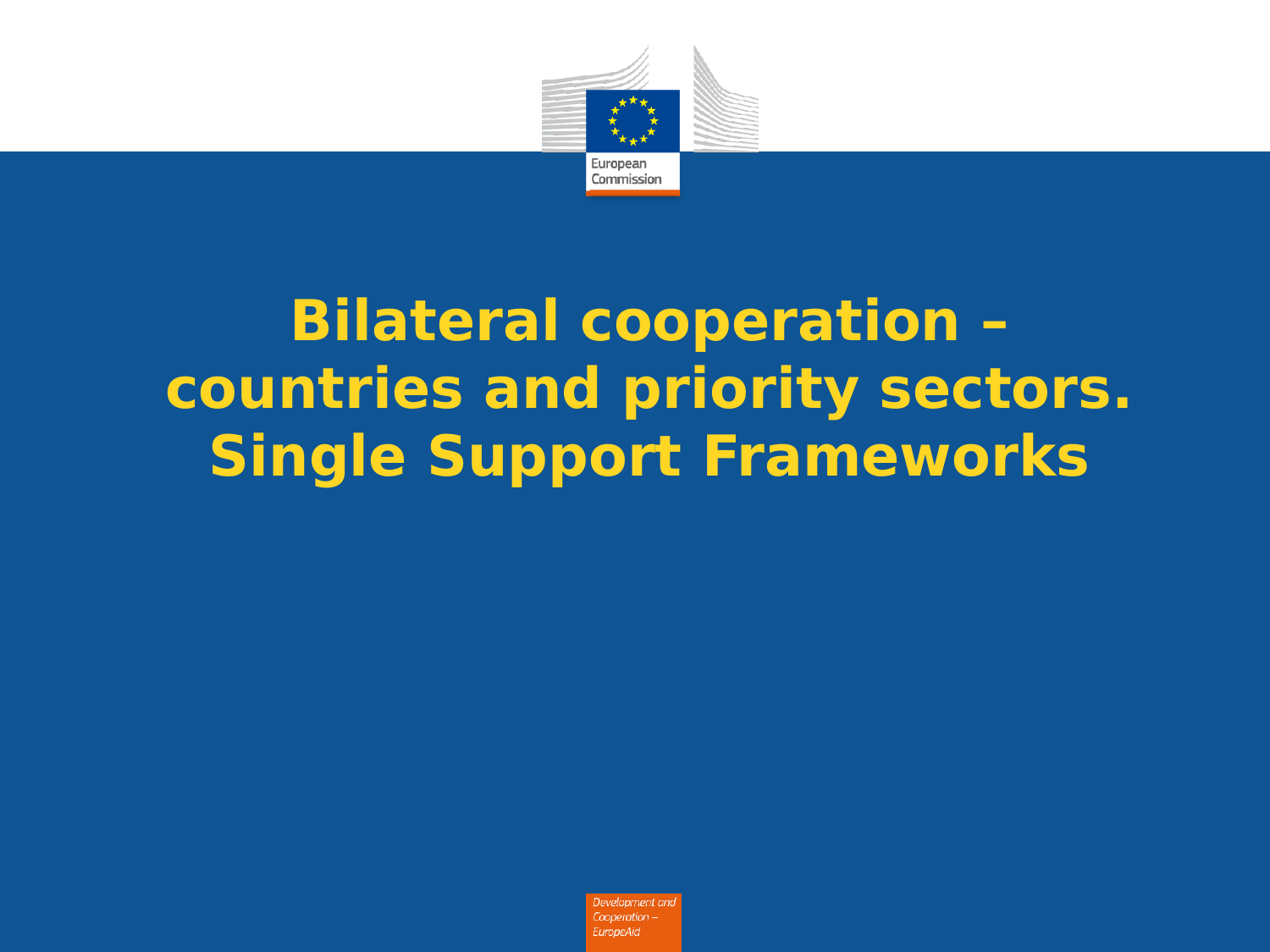

# Bilateral cooperation – countries and priority sectors. Single Support Frameworks